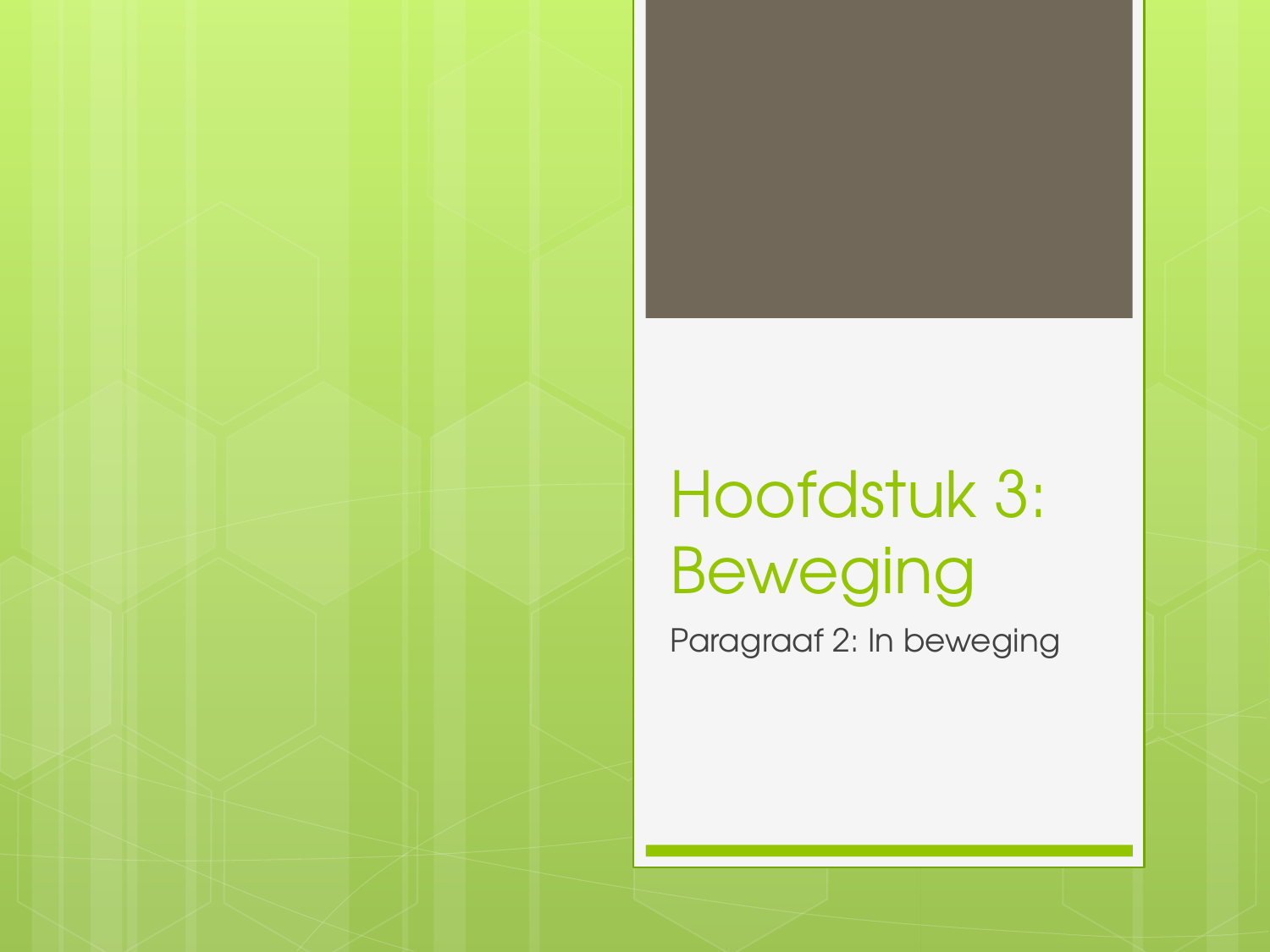

# Hoofdstuk 3: Beweging
Paragraaf 2: In beweging